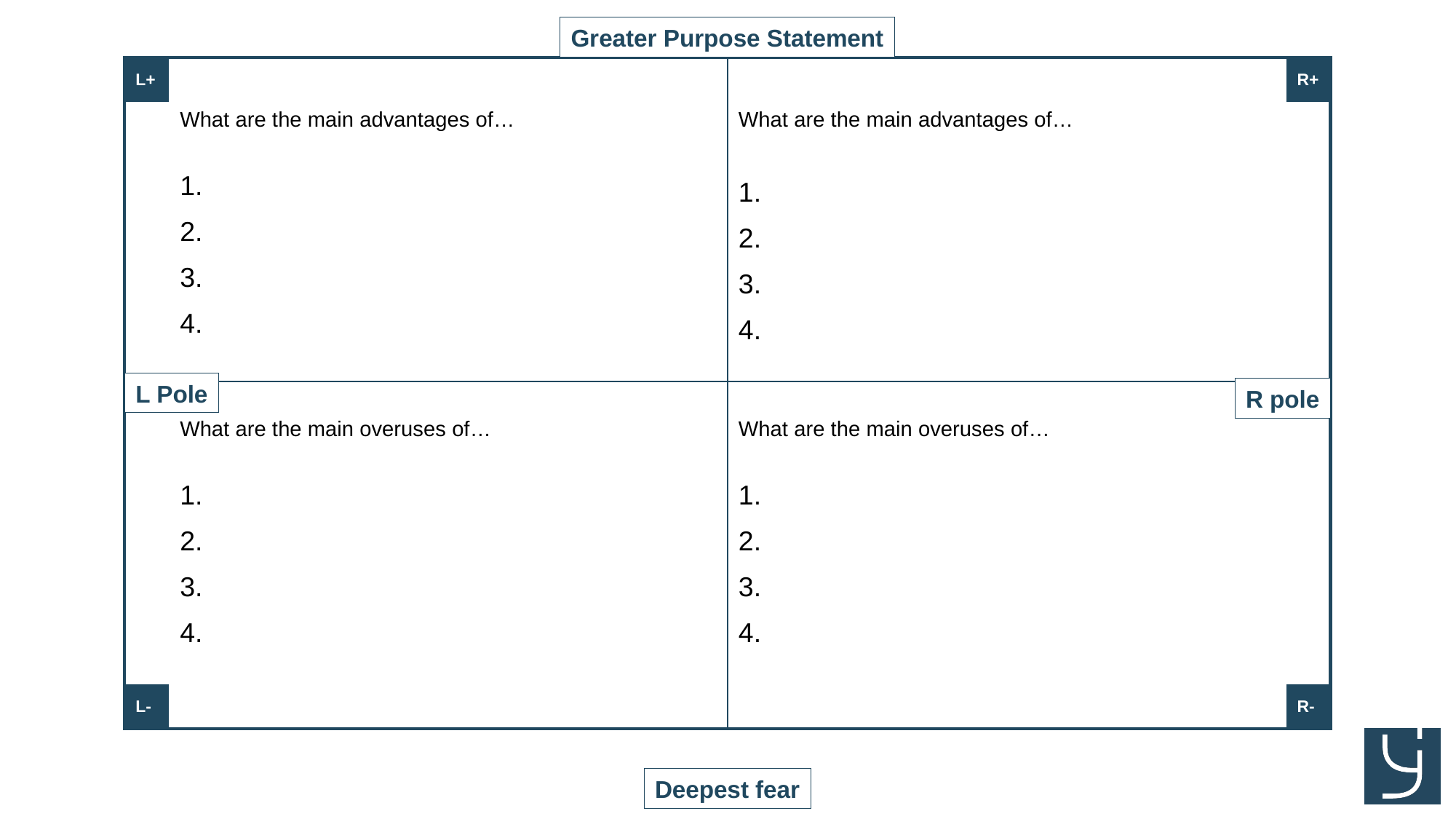

Greater Purpose Statement
| L+ |  |  | R+ |
| --- | --- | --- | --- |
|  | What are the main advantages of… | What are the main advantages of… |  |
|  | What are the main overuses of… | What are the main overuses of… |  |
| L- |  |  | R- |
L Pole
R pole
Deepest fear